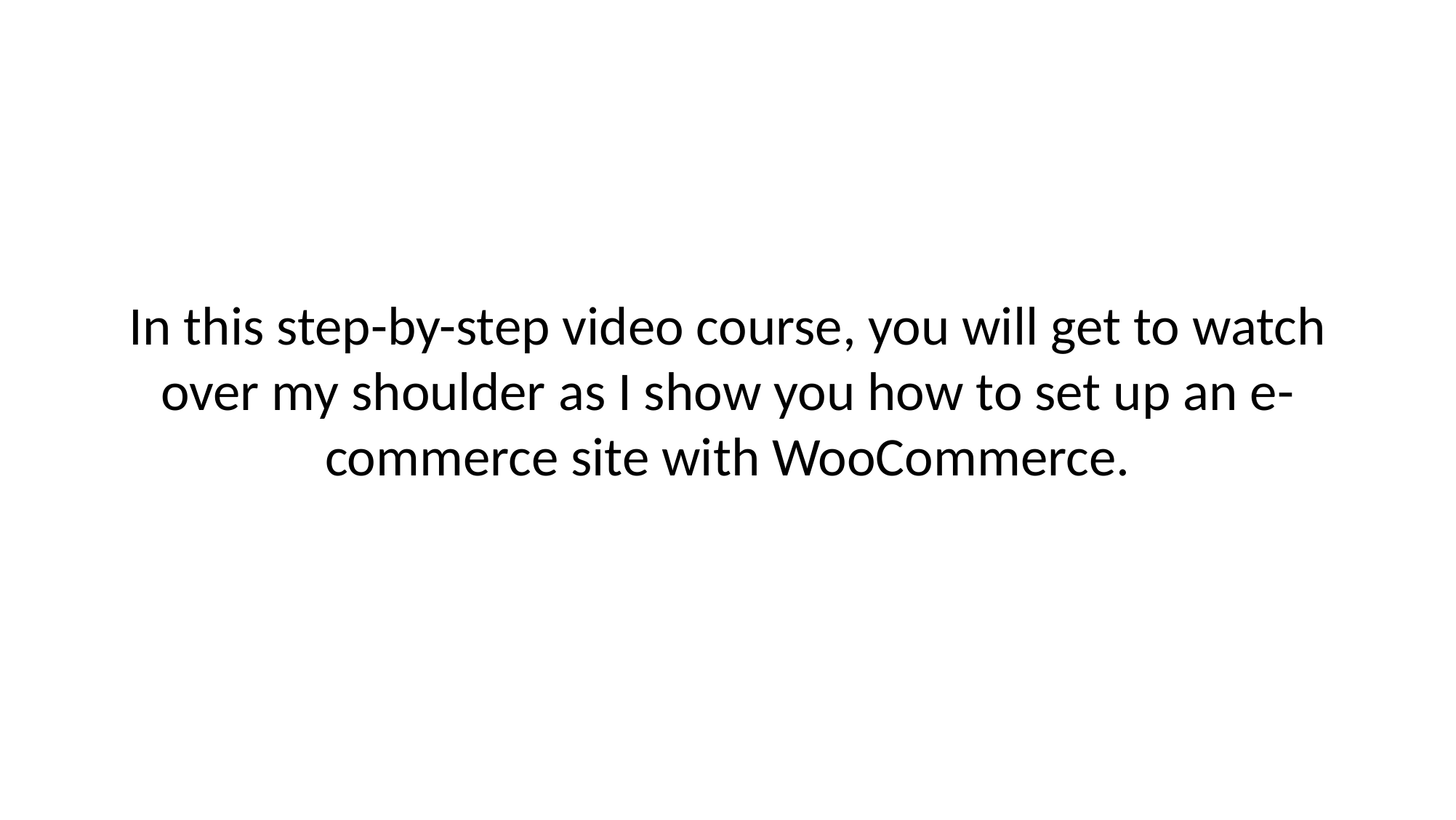

# In this step-by-step video course, you will get to watch over my shoulder as I show you how to set up an e-commerce site with WooCommerce.